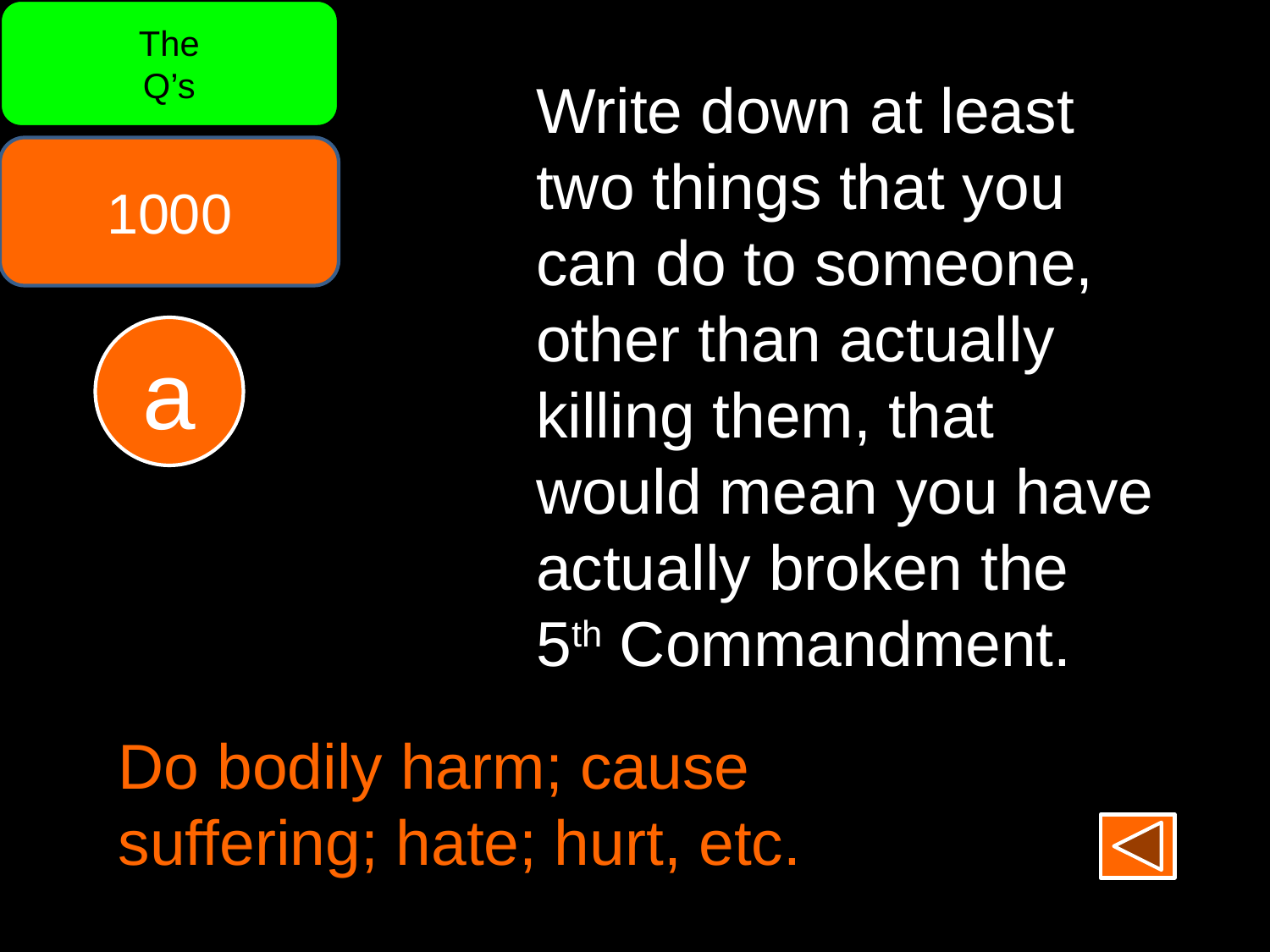

The
Q’s
Write down at least
two things that you
can do to someone,
other than actually
killing them, that
would mean you have
actually broken the
5th Commandment.
1000
a
Do bodily harm; cause
suffering; hate; hurt, etc.